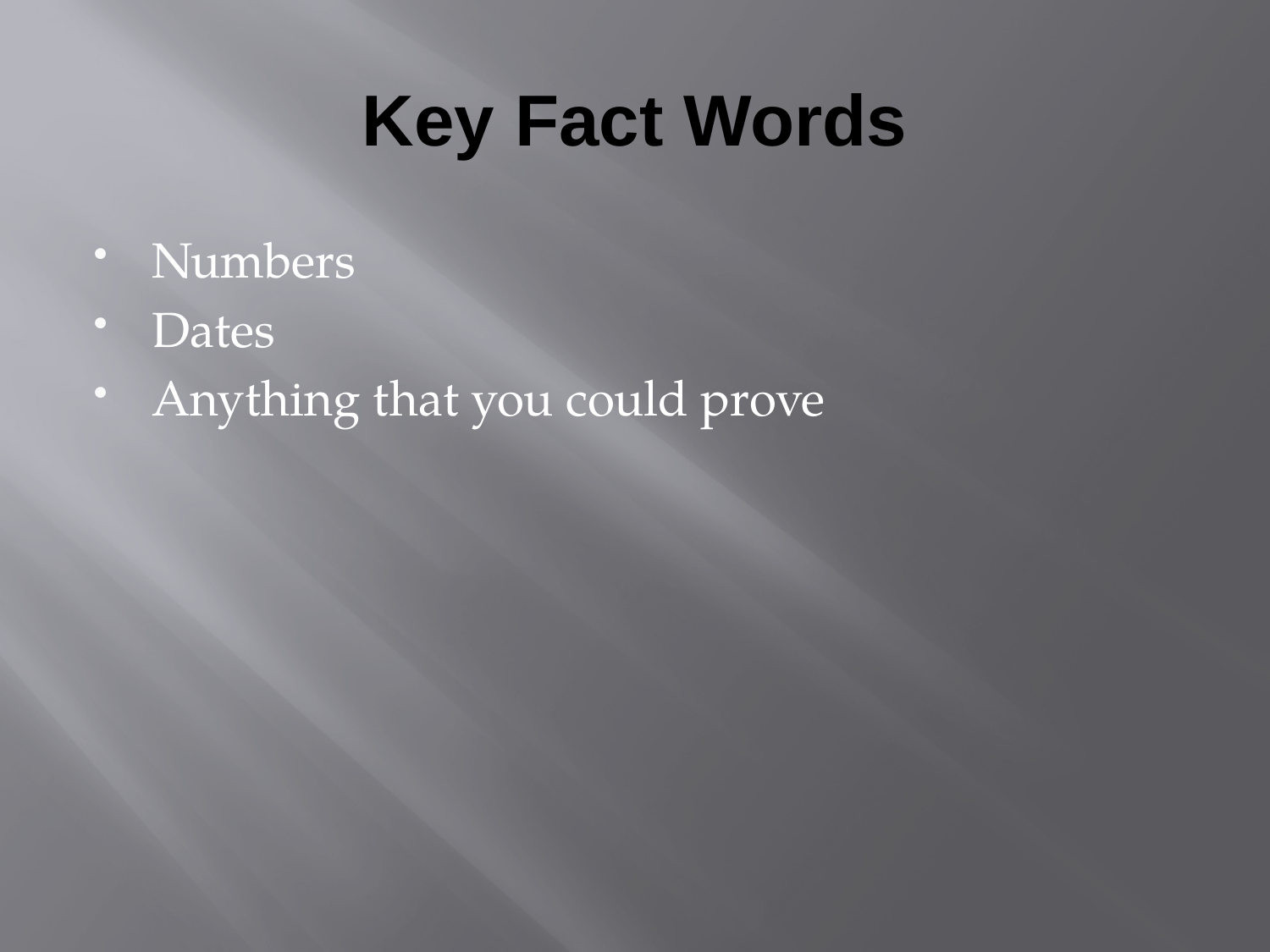

# Key Fact Words
Numbers
Dates
Anything that you could prove